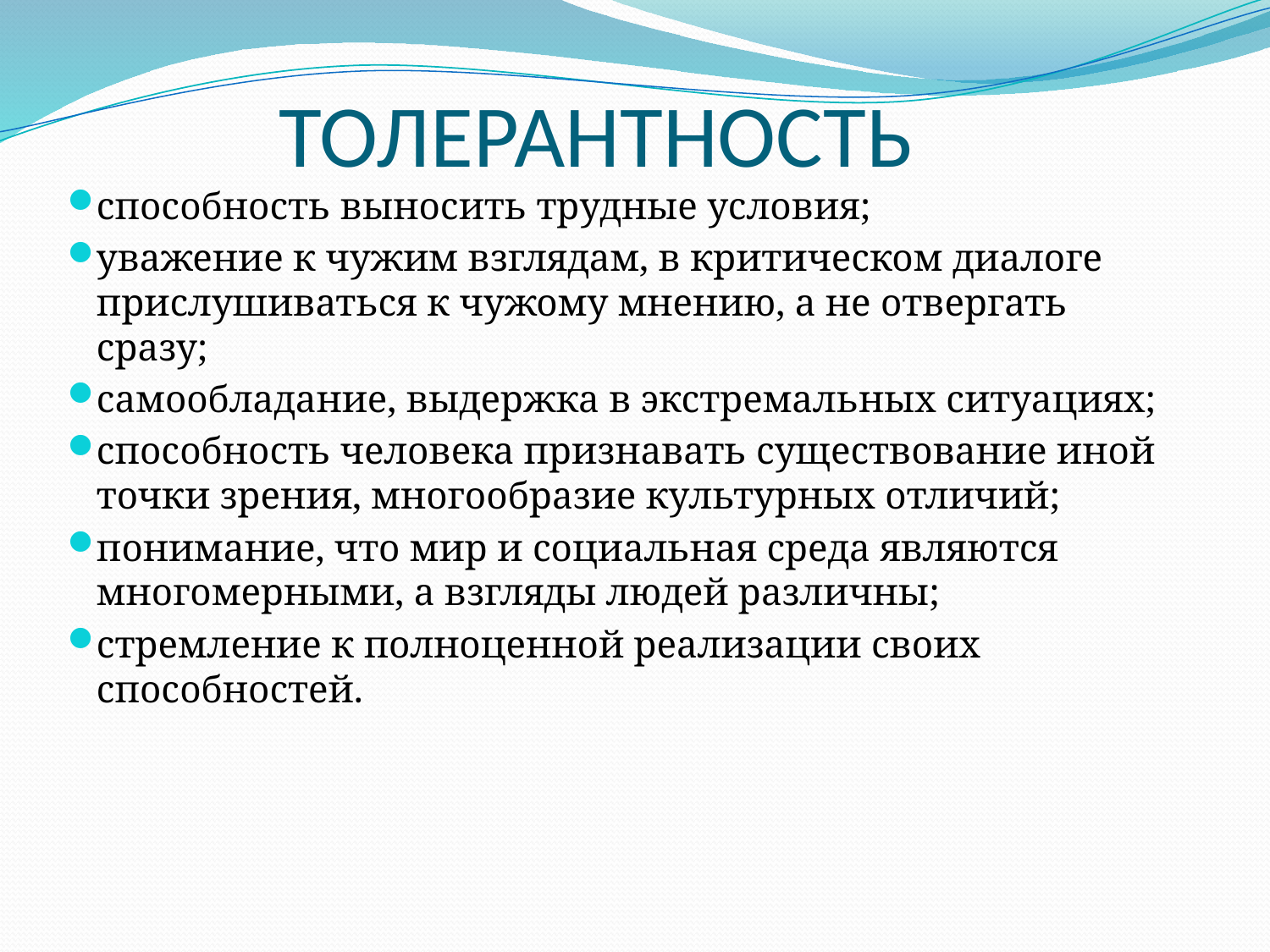

# ТОЛЕРАНТНОСТЬ
способность выносить трудные условия;
уважение к чужим взглядам, в критическом диалоге прислушиваться к чужому мнению, а не отвергать сразу;
самообладание, выдержка в экстремальных ситуациях;
способность человека признавать существование иной точки зрения, многообразие культурных отличий;
понимание, что мир и социальная среда являются многомерными, а взгляды людей различны;
стремление к полноценной реализации своих способностей.